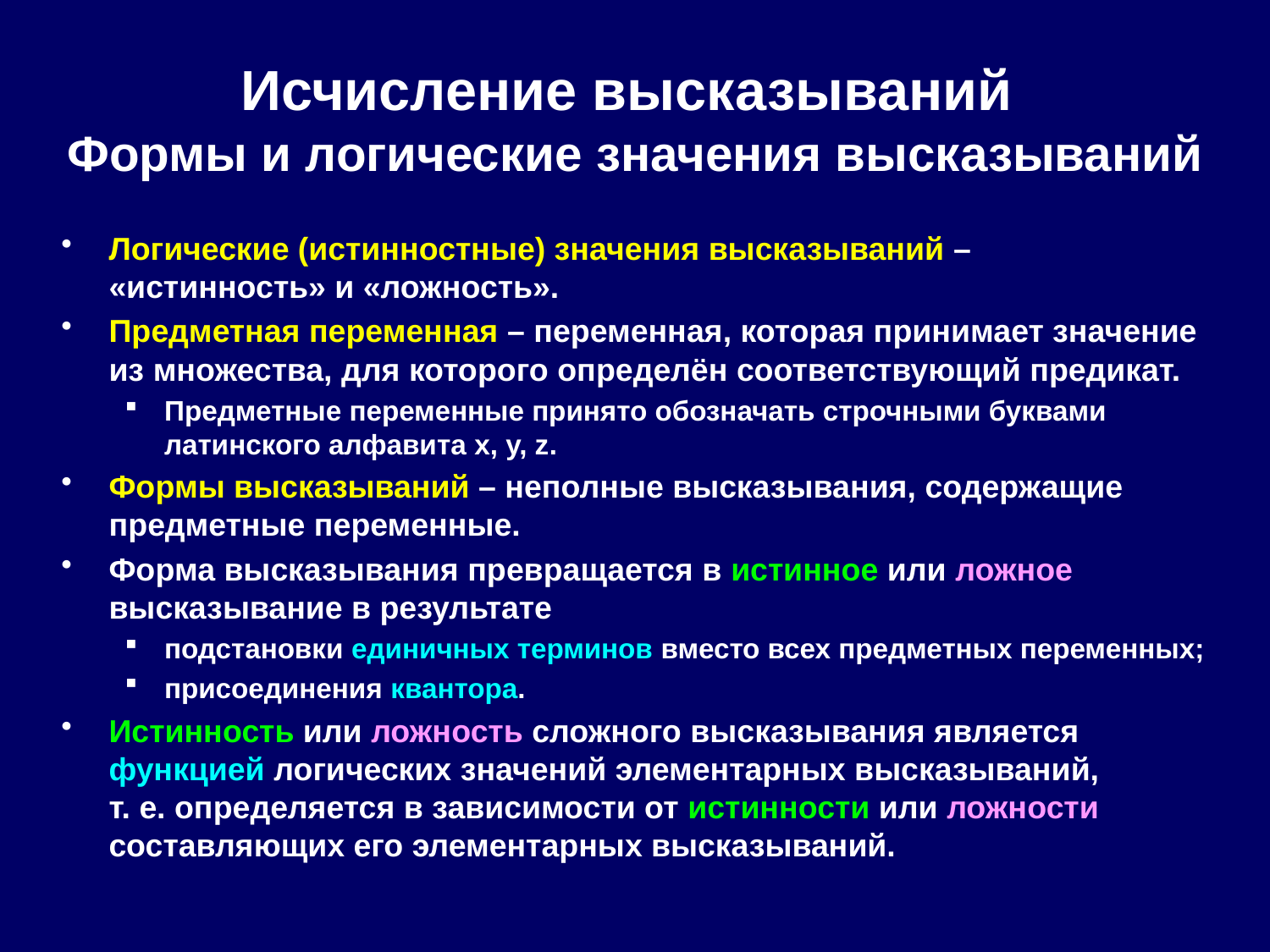

# Исчисление высказываний Формы и логические значения высказываний
Логические (истинностные) значения высказываний –
«истинность» и «ложность».
Предметная переменная – переменная, которая принимает значение из множества, для которого определён соответствующий предикат.
Предметные переменные принято обозначать строчными буквами латинского алфавита x, y, z.
Формы высказываний – неполные высказывания, содержащие предметные переменные.
Форма высказывания превращается в истинное или ложное высказывание в результате
подстановки единичных терминов вместо всех предметных переменных;
присоединения квантора.
Истинность или ложность сложного высказывания является функцией логических значений элементарных высказываний,
т. е. определяется в зависимости от истинности или ложности составляющих его элементарных высказываний.